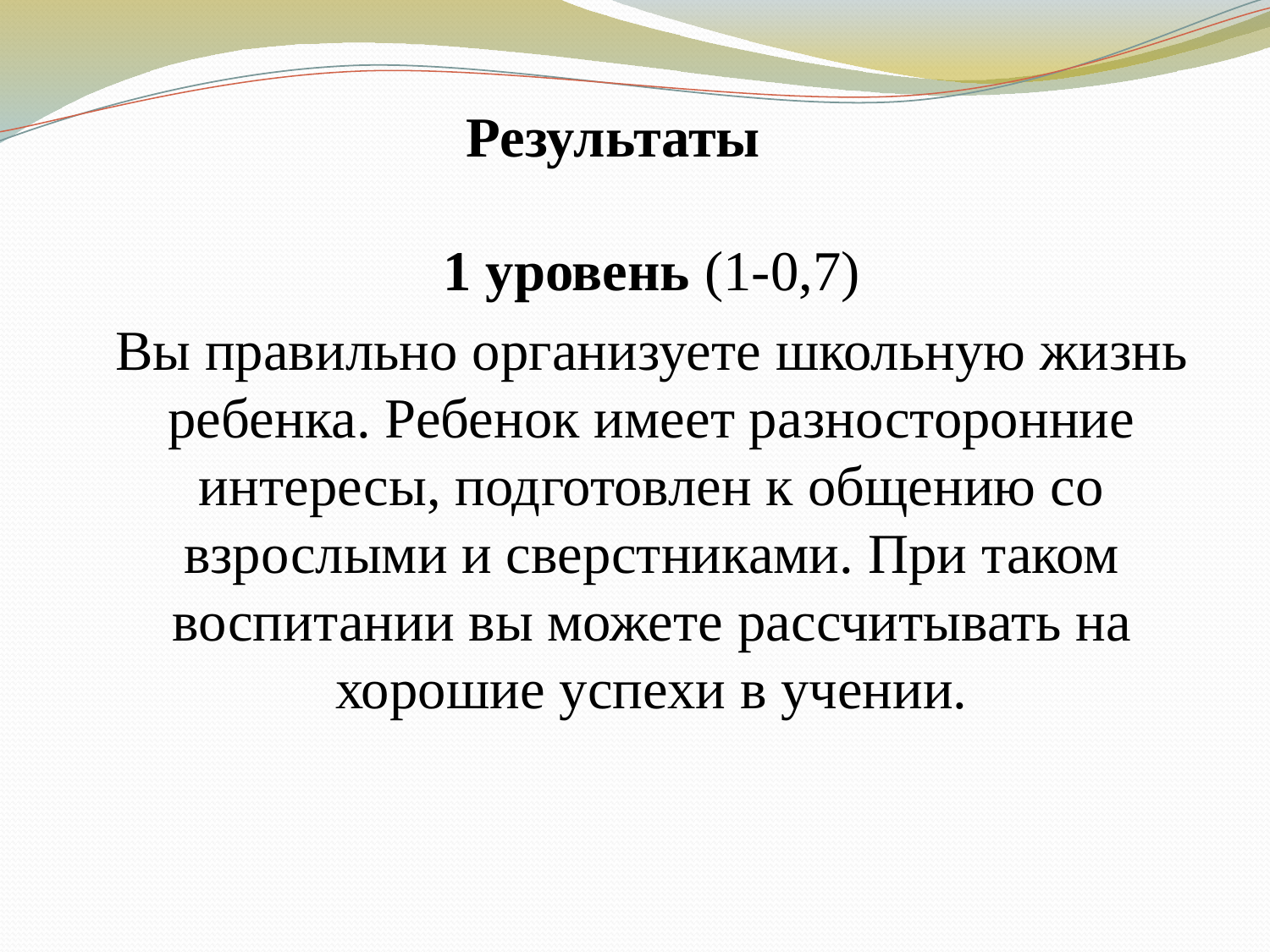

# Результаты
1 уровень (1-0,7)
Вы правильно организуете школьную жизнь ребенка. Ребенок имеет разносторонние интересы, подготовлен к общению со взрослыми и сверстниками. При таком воспитании вы можете рассчитывать на хорошие успехи в учении.